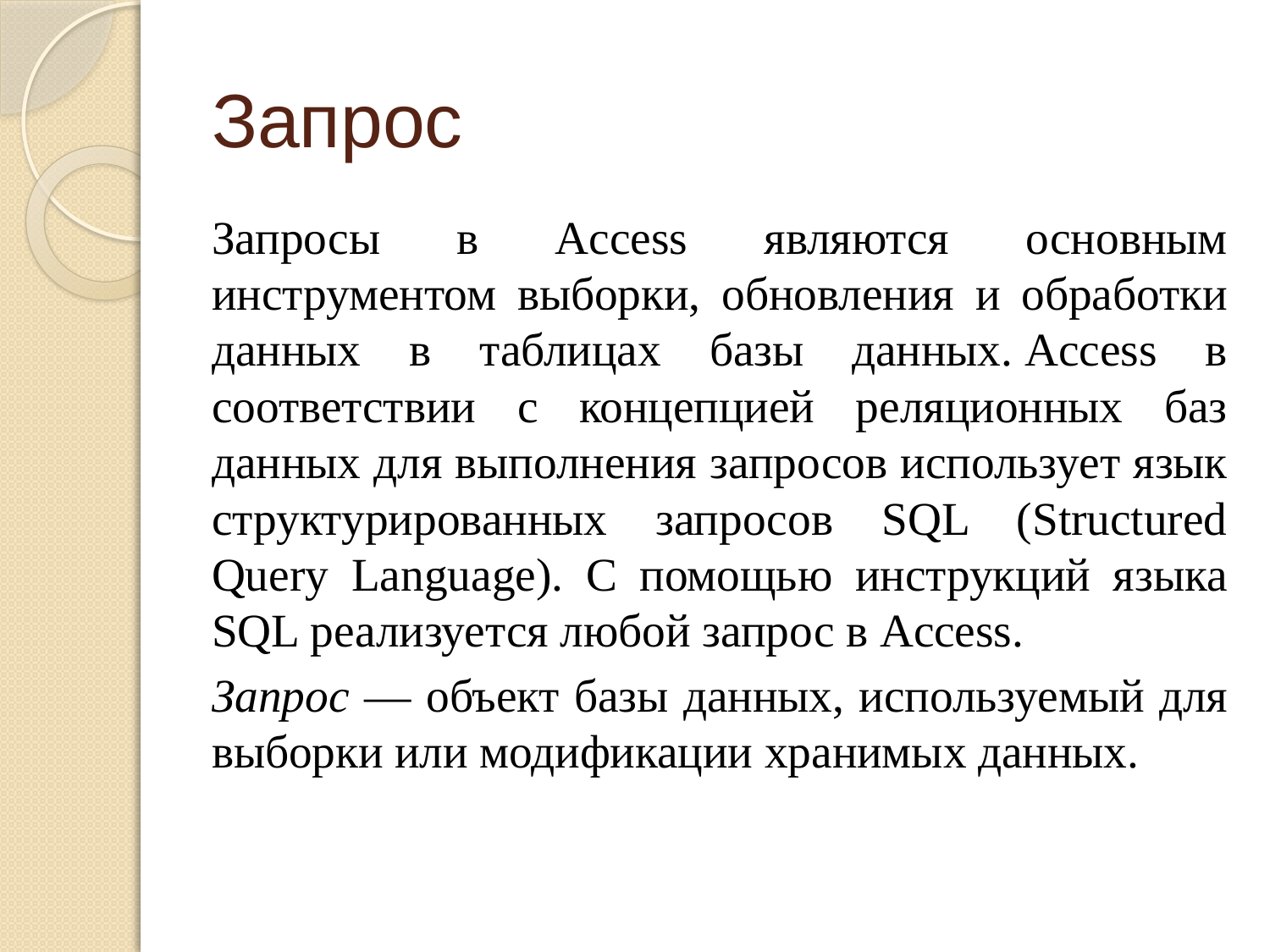

# Запрос
Запросы в Access являются основным инструментом выборки, обновления и обработки данных в таблицах базы данных. Access в соответствии с концепцией реляционных баз данных для выполнения запросов использует язык структурированных запросов SQL (Structured Query Language). С помощью инструкций языка SQL реализуется любой запрос в Access.
Запрос — объект базы данных, используемый для выборки или модификации хранимых данных.